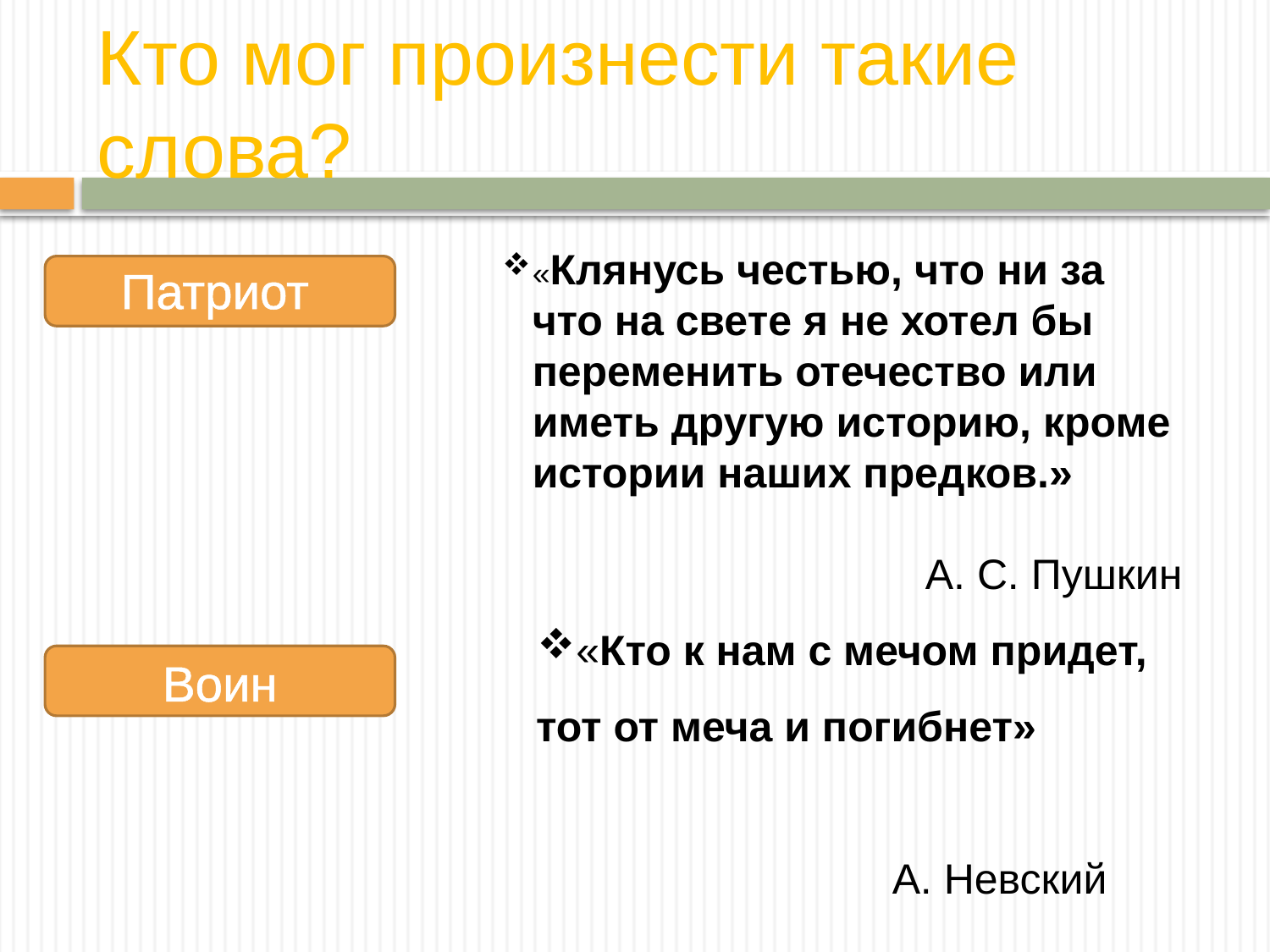

# Кто мог произнести такие слова?
«Клянусь честью, что ни за что на свете я не хотел бы переменить отечество или иметь другую историю, кроме истории наших предков.»
                                                                            А. С. Пушкин
«Кто к нам с мечом придет, тот от меча и погибнет»                                                                                            А. Невский

Патриот

Воин